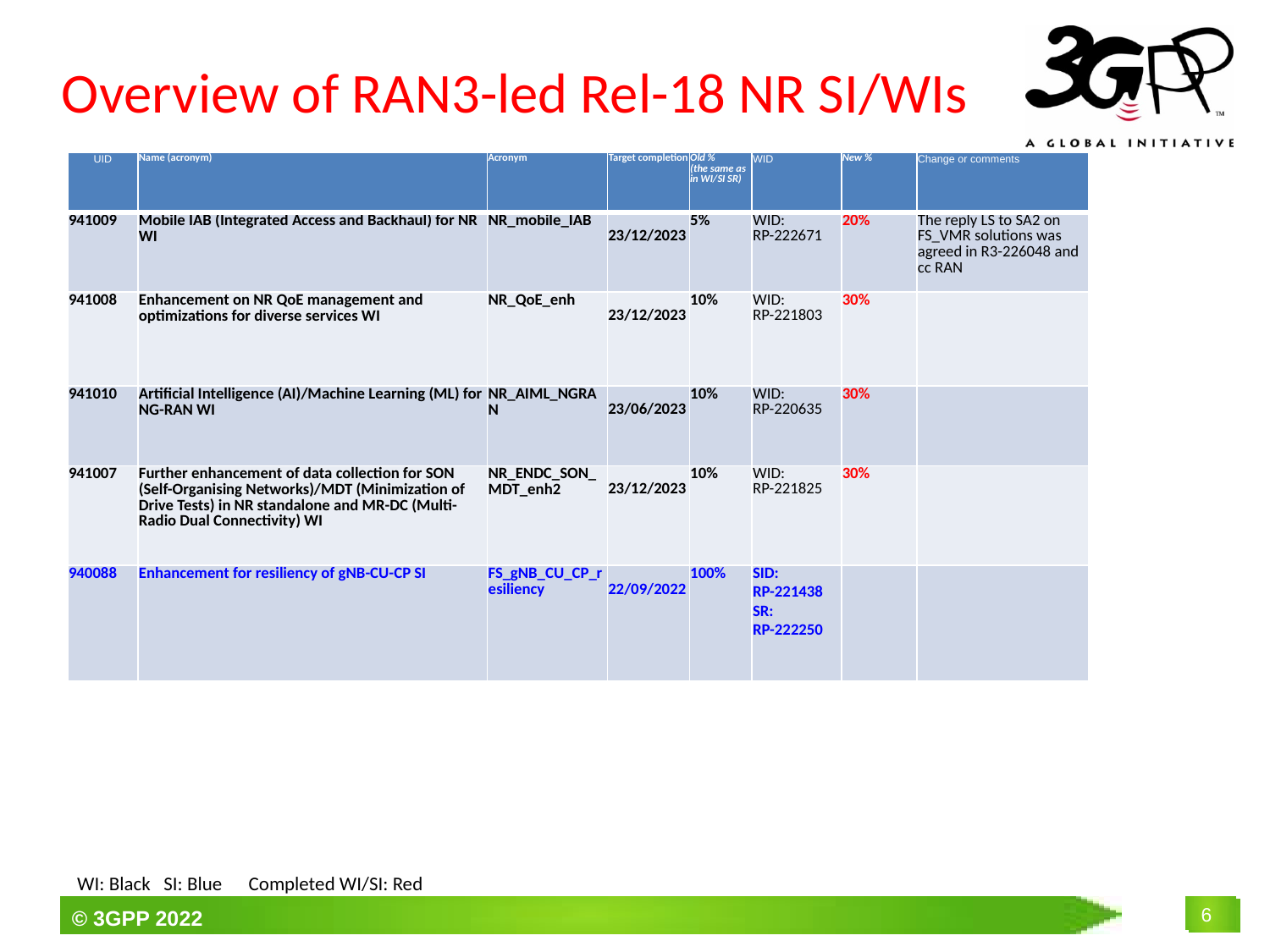

# Overview of RAN3-led Rel-18 NR SI/WIs
| UID | Name (acronym) | Acronym | Target completion | Old % (the same as in WI/SI SR) | WID | New % | Change or comments |
| --- | --- | --- | --- | --- | --- | --- | --- |
| 941009 | Mobile IAB (Integrated Access and Backhaul) for NR WI | NR\_mobile\_IAB | 23/12/2023 | 5% | WID: RP-222671 | 20% | The reply LS to SA2 on FS\_VMR solutions was agreed in R3-226048 and cc RAN |
| 941008 | Enhancement on NR QoE management and optimizations for diverse services WI | NR\_QoE\_enh | 23/12/2023 | 10% | WID: RP-221803 | 30% |  |
| 941010 | Artificial Intelligence (AI)/Machine Learning (ML) for NG-RAN WI | NR\_AIML\_NGRAN | 23/06/2023 | 10% | WID: RP-220635 | 30% |  |
| 941007 | Further enhancement of data collection for SON (Self-Organising Networks)/MDT (Minimization of Drive Tests) in NR standalone and MR-DC (Multi-Radio Dual Connectivity) WI | NR\_ENDC\_SON\_MDT\_enh2 | 23/12/2023 | 10% | WID: RP-221825 | 30% |  |
| 940088 | Enhancement for resiliency of gNB-CU-CP SI | FS\_gNB\_CU\_CP\_resiliency | 22/09/2022 | 100% | SID: RP-221438 SR: RP-222250 |  |  |

WI: Black   SI: Blue      Completed WI/SI: Red